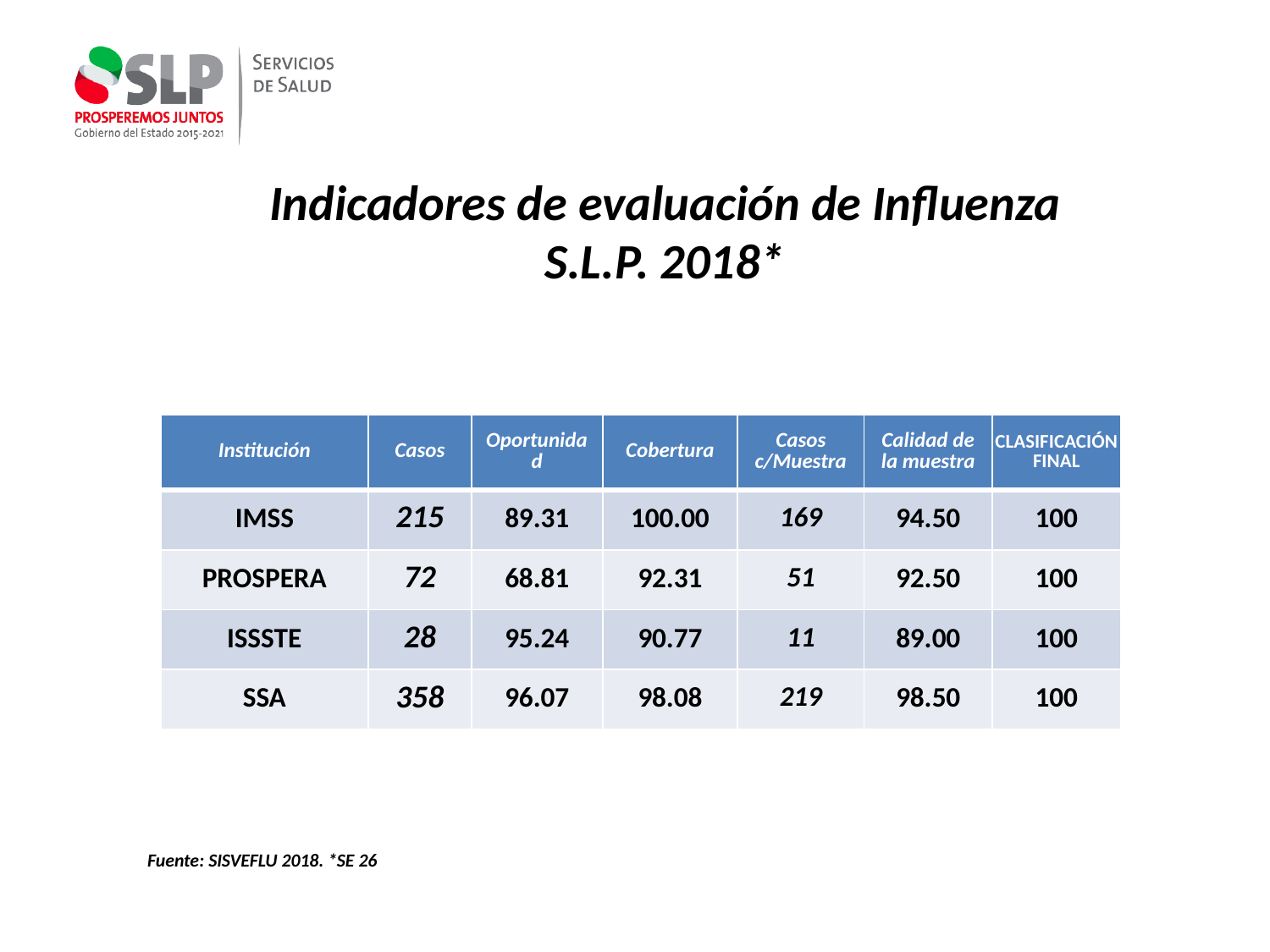

Indicadores de evaluación de Influenza
S.L.P. 2018*
| Institución | Casos | Oportunidad | Cobertura | Casos c/Muestra | Calidad de la muestra | CLASIFICACIÓN FINAL |
| --- | --- | --- | --- | --- | --- | --- |
| IMSS | 215 | 89.31 | 100.00 | 169 | 94.50 | 100 |
| PROSPERA | 72 | 68.81 | 92.31 | 51 | 92.50 | 100 |
| ISSSTE | 28 | 95.24 | 90.77 | 11 | 89.00 | 100 |
| SSA | 358 | 96.07 | 98.08 | 219 | 98.50 | 100 |
Fuente: SISVEFLU 2018. *SE 26